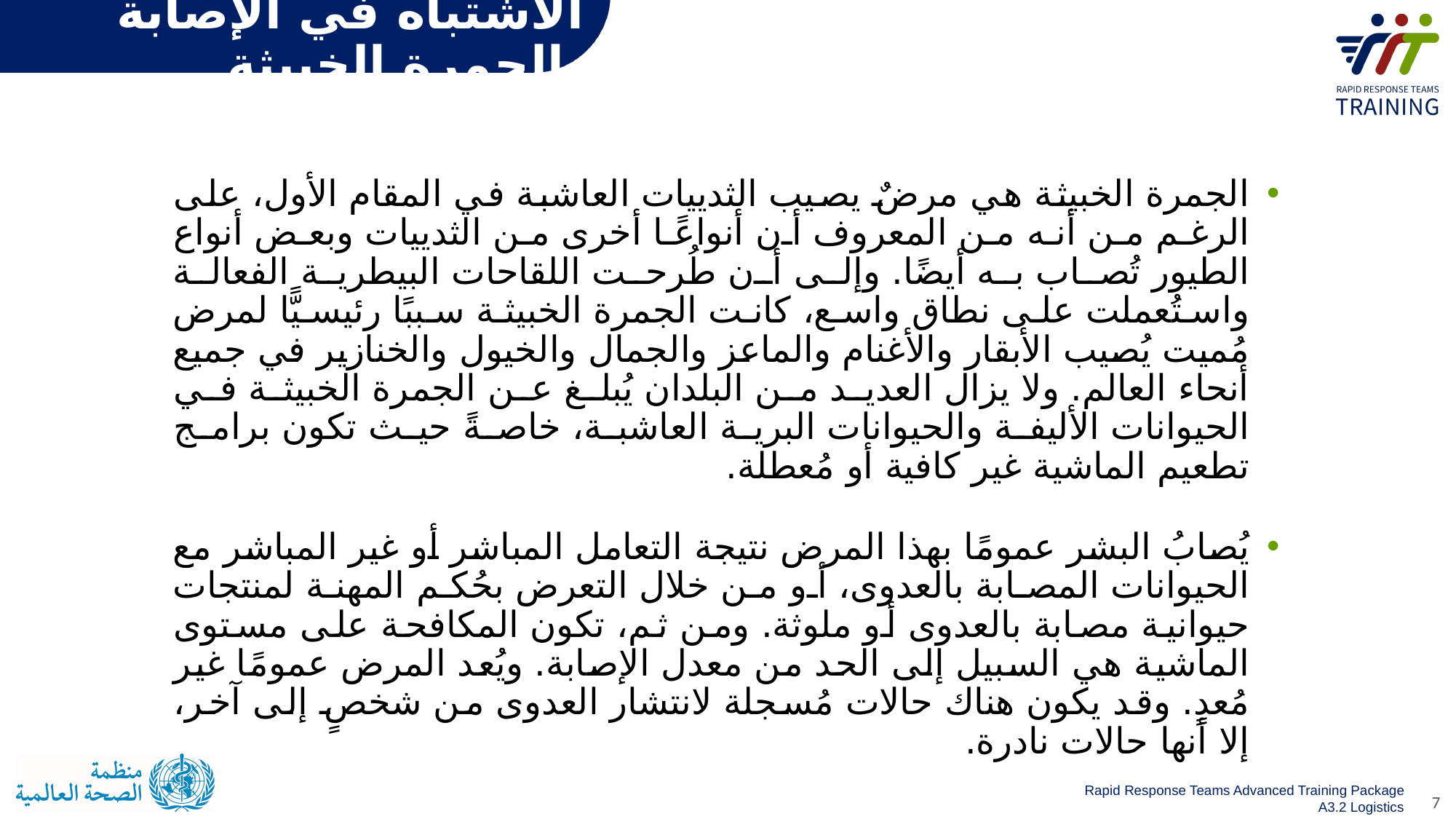

# الاشتباه في الإصابة بالجمرة الخبيثة
الجمرة الخبيثة هي مرضٌ يصيب الثدييات العاشبة في المقام الأول، على الرغم من أنه من المعروف أن أنواعًا أخرى من الثدييات وبعض أنواع الطيور تُصاب به أيضًا. وإلى أن طُرحت اللقاحات البيطرية الفعالة واستُعملت على نطاق واسع، كانت الجمرة الخبيثة سببًا رئيسيًّا لمرض مُميت يُصيب الأبقار والأغنام والماعز والجمال والخيول والخنازير في جميع أنحاء العالم. ولا يزال العديد من البلدان يُبلغ عن الجمرة الخبيثة في الحيوانات الأليفة والحيوانات البرية العاشبة، خاصةً حيث تكون برامج تطعيم الماشية غير كافية أو مُعطلة.

يُصابُ البشر عمومًا بهذا المرض نتيجة التعامل المباشر أو غير المباشر مع الحيوانات المصابة بالعدوى، أو من خلال التعرض بحُكم المهنة لمنتجات حيوانية مصابة بالعدوى أو ملوثة. ومن ثم، تكون المكافحة على مستوى الماشية هي السبيل إلى الحد من معدل الإصابة. ويُعد المرض عمومًا غير مُعدٍ. وقد يكون هناك حالات مُسجلة لانتشار العدوى من شخصٍ إلى آخر، إلا أنها حالات نادرة.
7